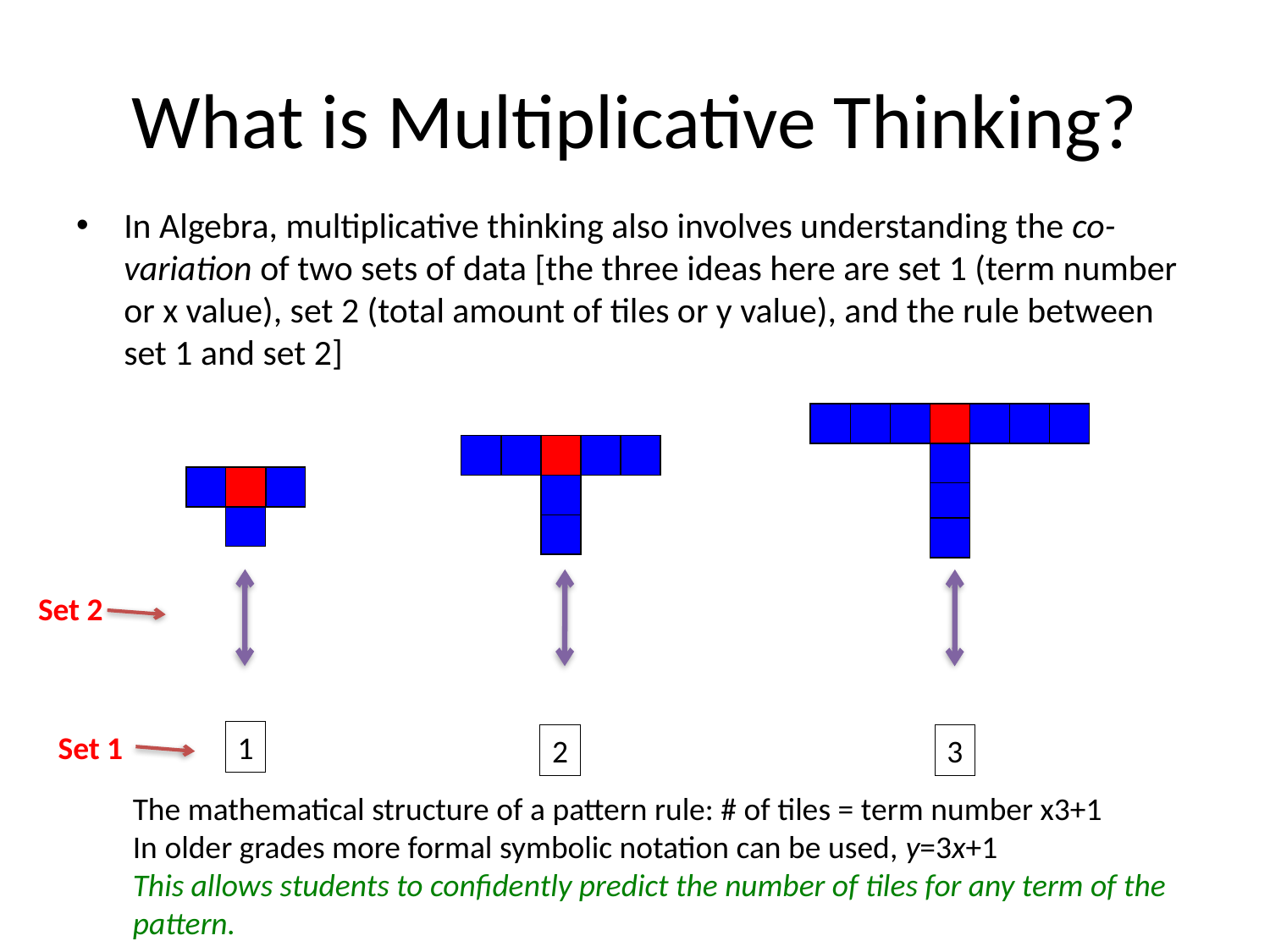

# What is Multiplicative Thinking?
In Algebra, multiplicative thinking also involves understanding the co-variation of two sets of data [the three ideas here are set 1 (term number or x value), set 2 (total amount of tiles or y value), and the rule between set 1 and set 2]

Set 2
Set 1
1
2
3
The mathematical structure of a pattern rule: # of tiles = term number x3+1
In older grades more formal symbolic notation can be used, y=3x+1
This allows students to confidently predict the number of tiles for any term of the pattern.